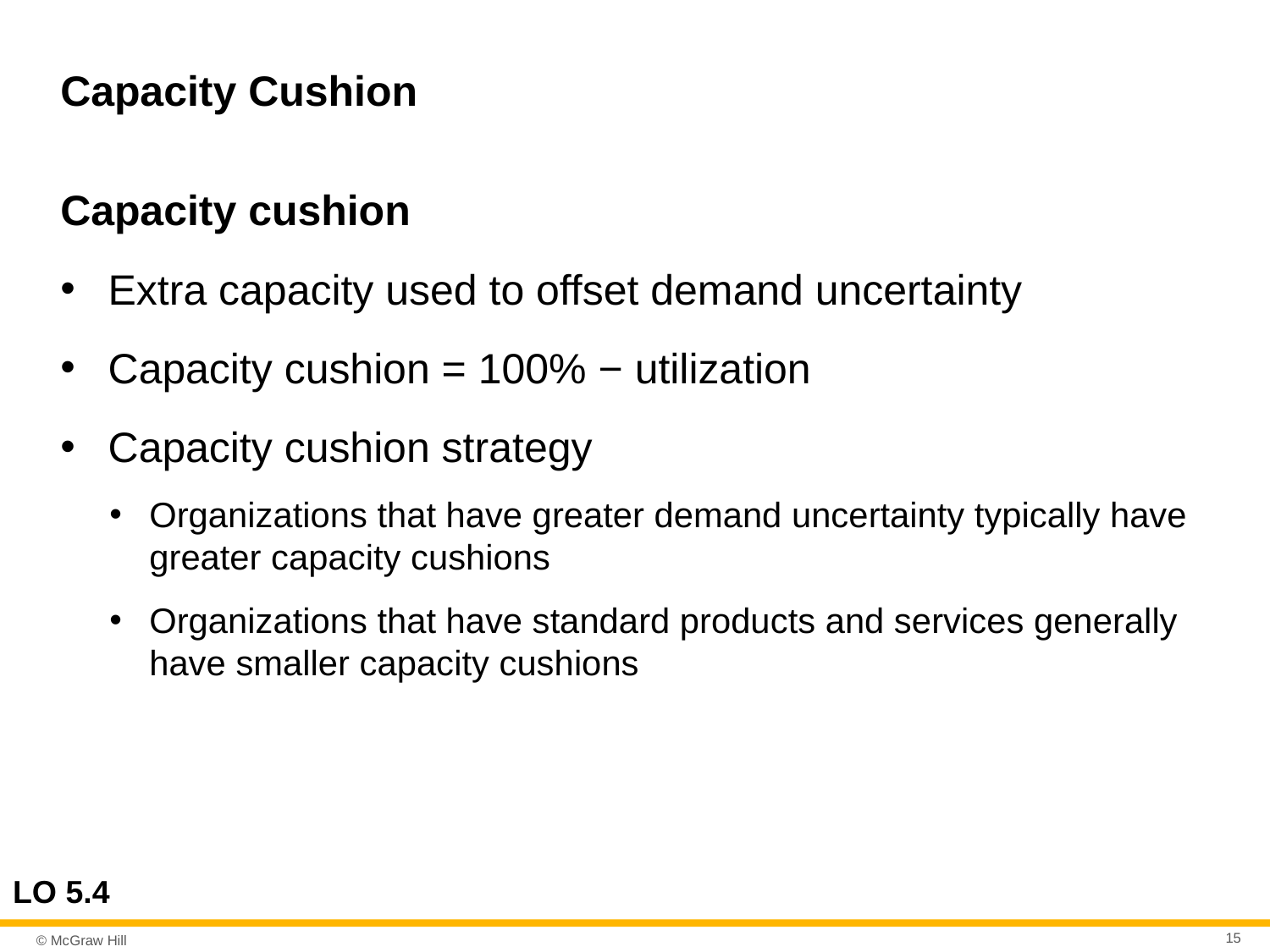

# Capacity Cushion
Capacity cushion
Extra capacity used to offset demand uncertainty
Capacity cushion = 100% − utilization
Capacity cushion strategy
Organizations that have greater demand uncertainty typically have greater capacity cushions
Organizations that have standard products and services generally have smaller capacity cushions
LO 5.4